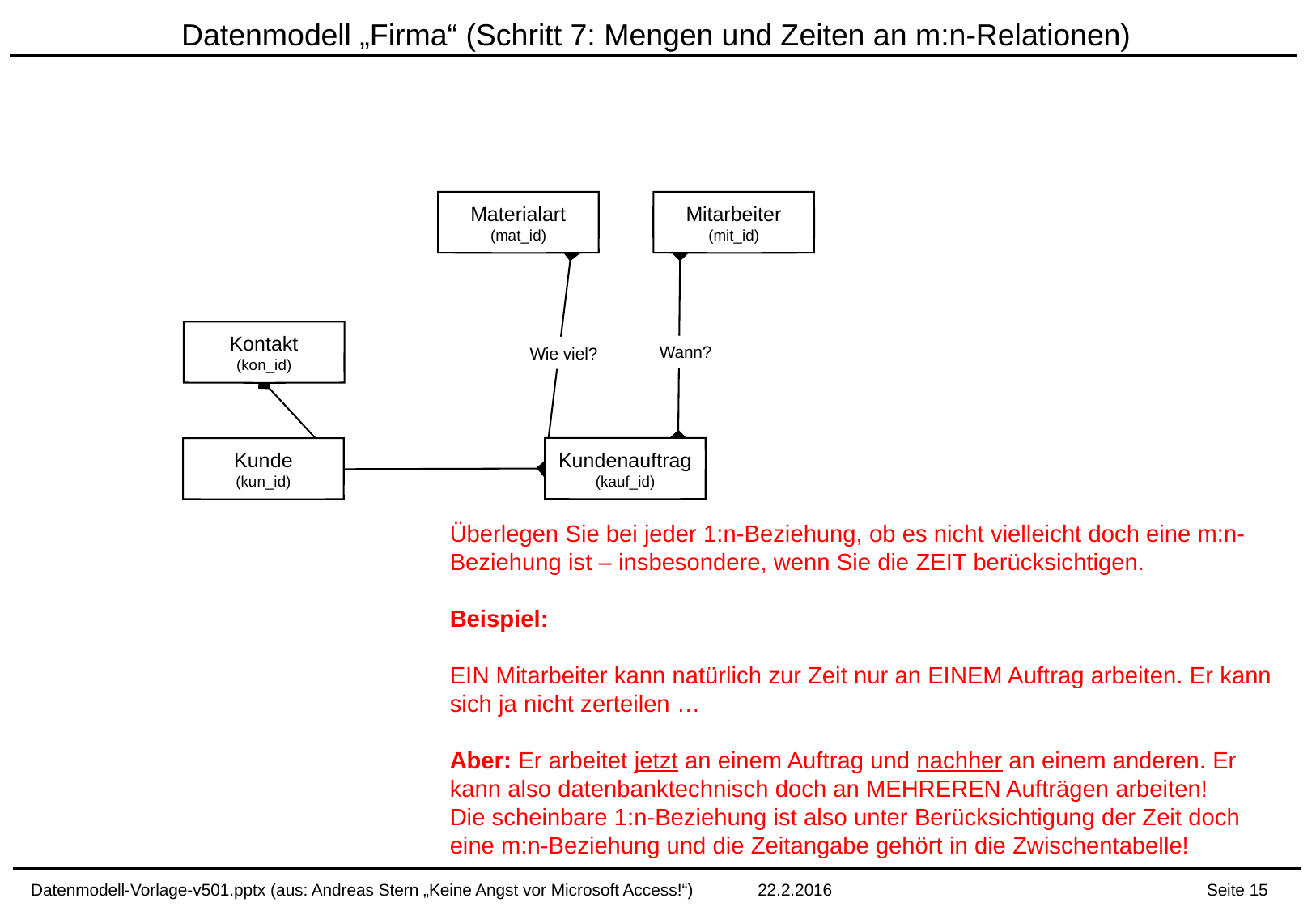

# Datenmodell „Firma“ (Schritt 7: Mengen und Zeiten an m:n-Relationen)
Materialart
(mat_id)
Mitarbeiter
(mit_id)
Kontakt
(kon_id)
Wann?
Wie viel?
Kundenauftrag
(kauf_id)
Kunde
(kun_id)
Überlegen Sie bei jeder 1:n-Beziehung, ob es nicht vielleicht doch eine m:n-Beziehung ist – insbesondere, wenn Sie die ZEIT berücksichtigen.

Beispiel:

EIN Mitarbeiter kann natürlich zur Zeit nur an EINEM Auftrag arbeiten. Er kann sich ja nicht zerteilen …

Aber: Er arbeitet jetzt an einem Auftrag und nachher an einem anderen. Er kann also datenbanktechnisch doch an MEHREREN Aufträgen arbeiten!
Die scheinbare 1:n-Beziehung ist also unter Berücksichtigung der Zeit doch eine m:n-Beziehung und die Zeitangabe gehört in die Zwischentabelle!